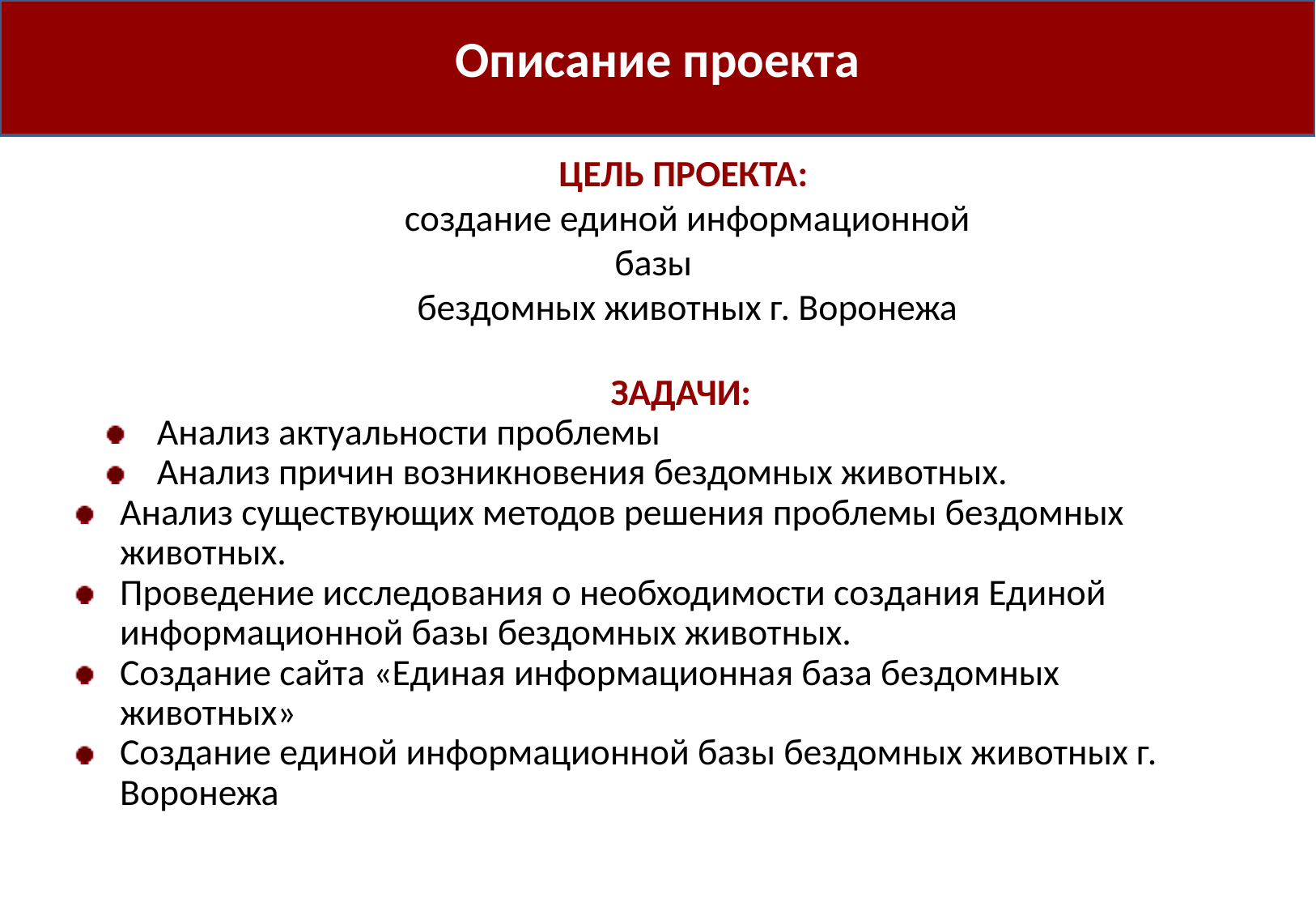

Описание проекта
ЦЕЛЬ ПРОЕКТА:
создание единой информационной базы
бездомных животных г. Воронежа

ЗАДАЧИ:
   Анализ актуальности проблемы
   Анализ причин возникновения бездомных животных.
Анализ существующих методов решения проблемы бездомных животных.
Проведение исследования о необходимости создания Единой информационной базы бездомных животных.
Создание сайта «Единая информационная база бездомных животных»
Создание единой информационной базы бездомных животных г. Воронежа